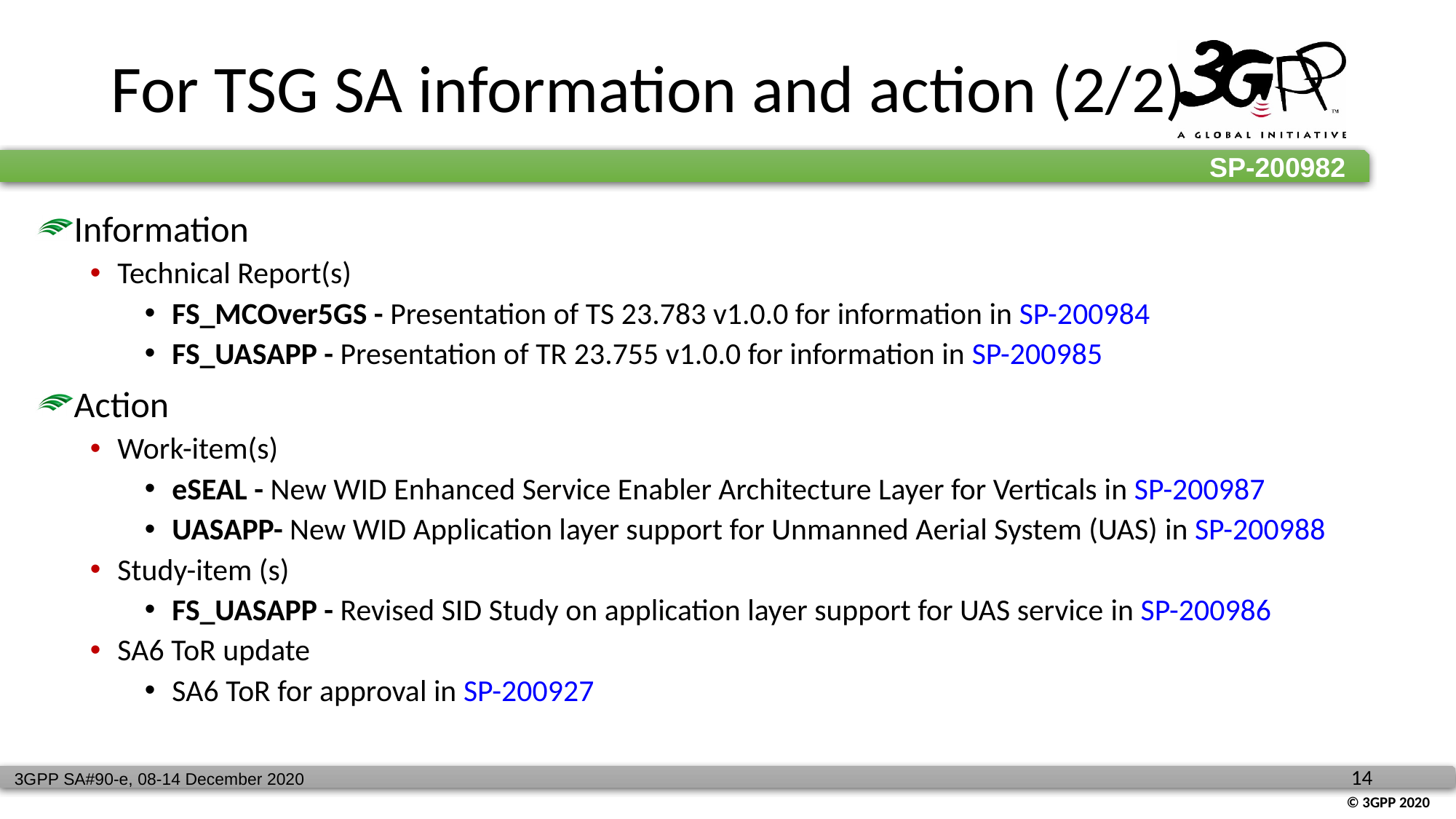

# For TSG SA information and action (2/2)
Information
Technical Report(s)
FS_MCOver5GS - Presentation of TS 23.783 v1.0.0 for information in SP-200984
FS_UASAPP - Presentation of TR 23.755 v1.0.0 for information in SP-200985
Action
Work-item(s)
eSEAL - New WID Enhanced Service Enabler Architecture Layer for Verticals in SP-200987
UASAPP- New WID Application layer support for Unmanned Aerial System (UAS) in SP-200988
Study-item (s)
FS_UASAPP - Revised SID Study on application layer support for UAS service in SP-200986
SA6 ToR update
SA6 ToR for approval in SP-200927